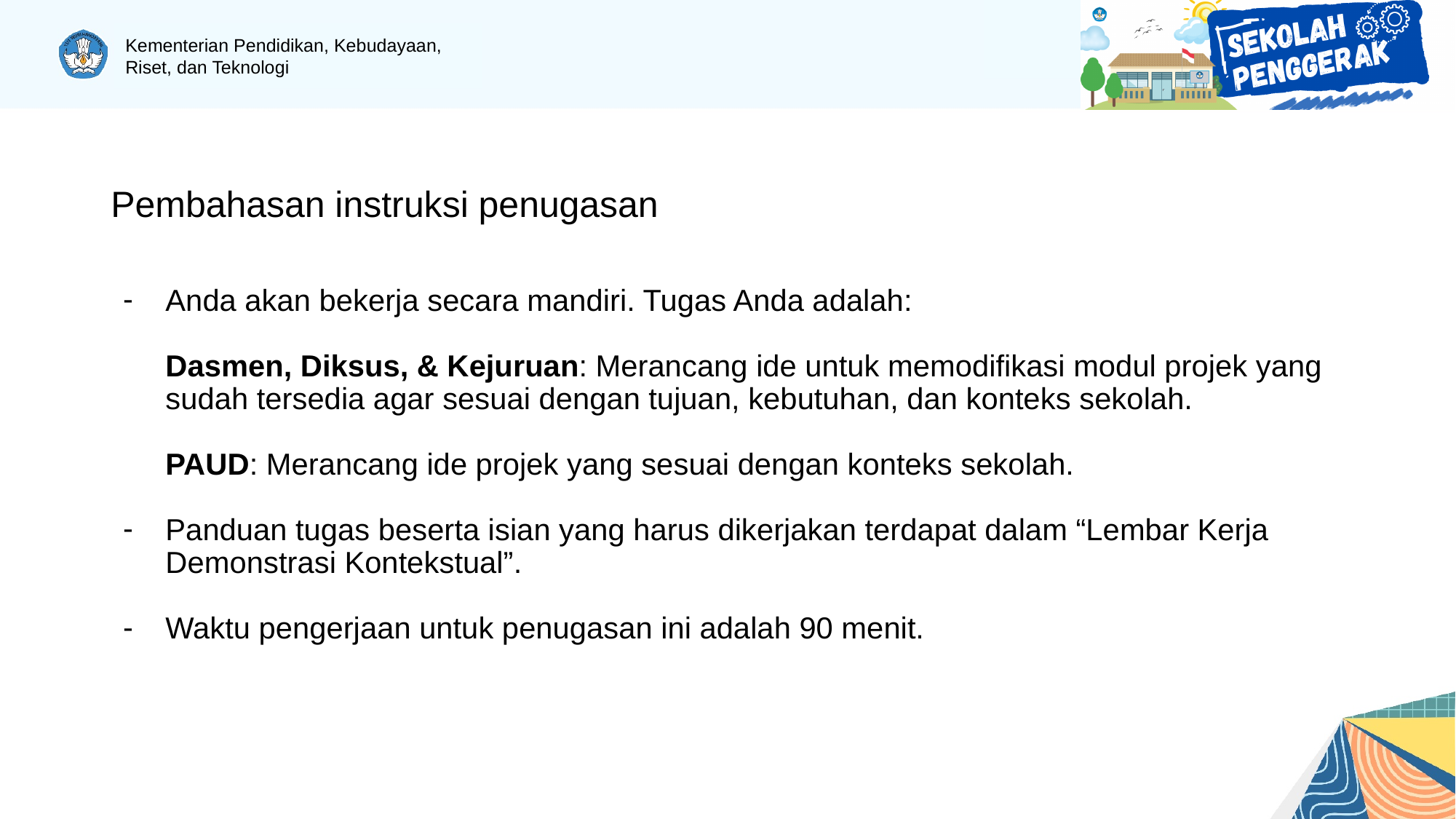

# Pembahasan instruksi penugasan
Anda akan bekerja secara mandiri. Tugas Anda adalah:

Dasmen, Diksus, & Kejuruan: Merancang ide untuk memodifikasi modul projek yang sudah tersedia agar sesuai dengan tujuan, kebutuhan, dan konteks sekolah.

PAUD: Merancang ide projek yang sesuai dengan konteks sekolah.

Panduan tugas beserta isian yang harus dikerjakan terdapat dalam “Lembar Kerja Demonstrasi Kontekstual”.

Waktu pengerjaan untuk penugasan ini adalah 90 menit.